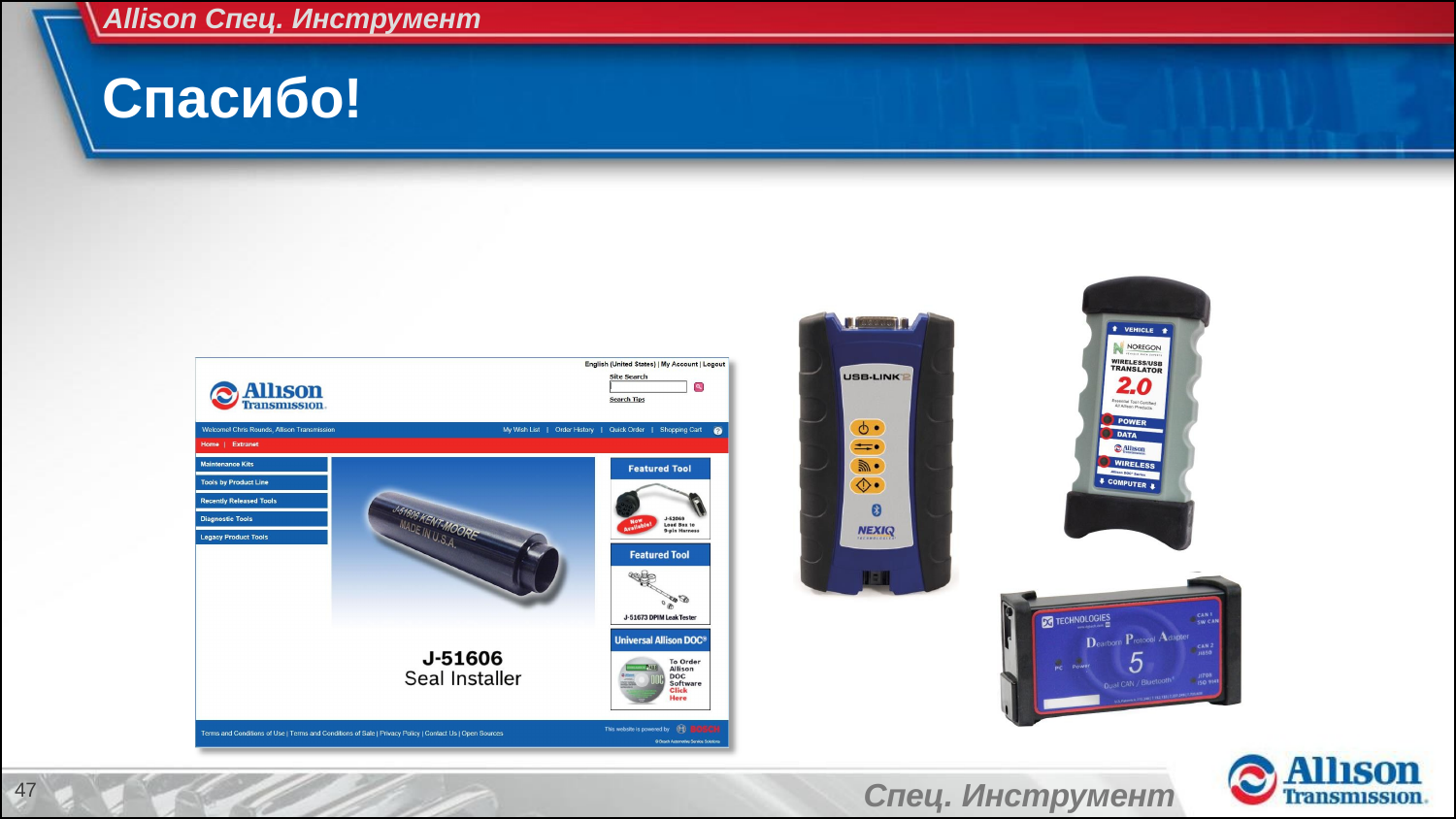

Allison Спец. Инструмент
# Спасибо!

47
Спец. Инструмент